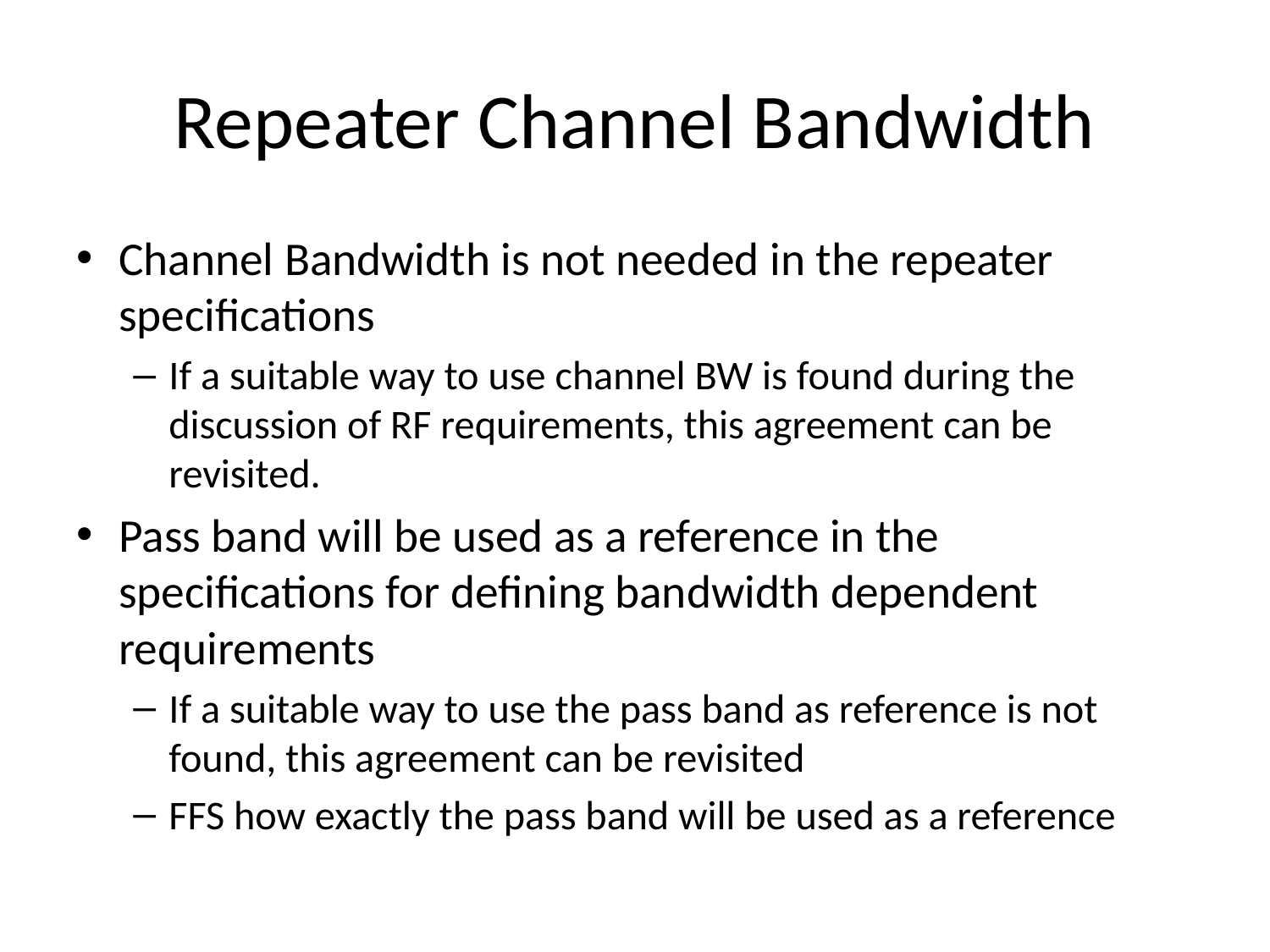

# Repeater Channel Bandwidth
Channel Bandwidth is not needed in the repeater specifications
If a suitable way to use channel BW is found during the discussion of RF requirements, this agreement can be revisited.
Pass band will be used as a reference in the specifications for defining bandwidth dependent requirements
If a suitable way to use the pass band as reference is not found, this agreement can be revisited
FFS how exactly the pass band will be used as a reference